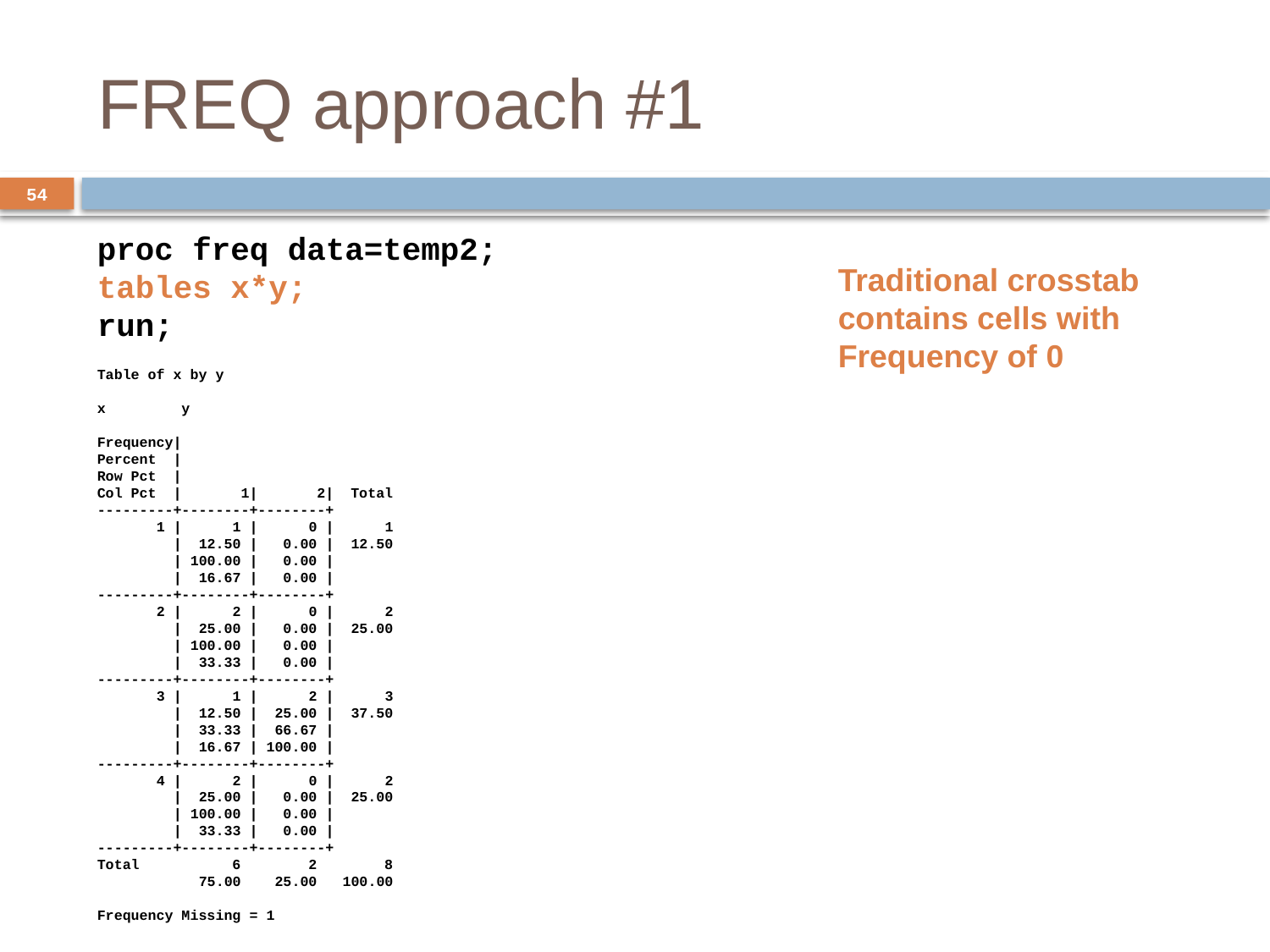

FREQ approach #1
54
proc freq data=temp2;
tables x*y;
run;
Traditional crosstab contains cells with Frequency of 0
Table of x by y

x         y

Frequency|
Percent  |
Row Pct  |
Col Pct  |       1|       2|  Total
---------+--------+--------+
       1 |      1 |      0 |      1
         |  12.50 |   0.00 |  12.50
         | 100.00 |   0.00 |
         |  16.67 |   0.00 |
---------+--------+--------+
       2 |      2 |      0 |      2
         |  25.00 |   0.00 |  25.00
         | 100.00 |   0.00 |
         |  33.33 |   0.00 |
---------+--------+--------+
       3 |      1 |      2 |      3
         |  12.50 |  25.00 |  37.50
         |  33.33 |  66.67 |
         |  16.67 | 100.00 |
---------+--------+--------+
       4 |      2 |      0 |      2
         |  25.00 |   0.00 |  25.00
         | 100.00 |   0.00 |
         |  33.33 |   0.00 |
---------+--------+--------+
Total           6        2        8
            75.00    25.00   100.00

Frequency Missing = 1